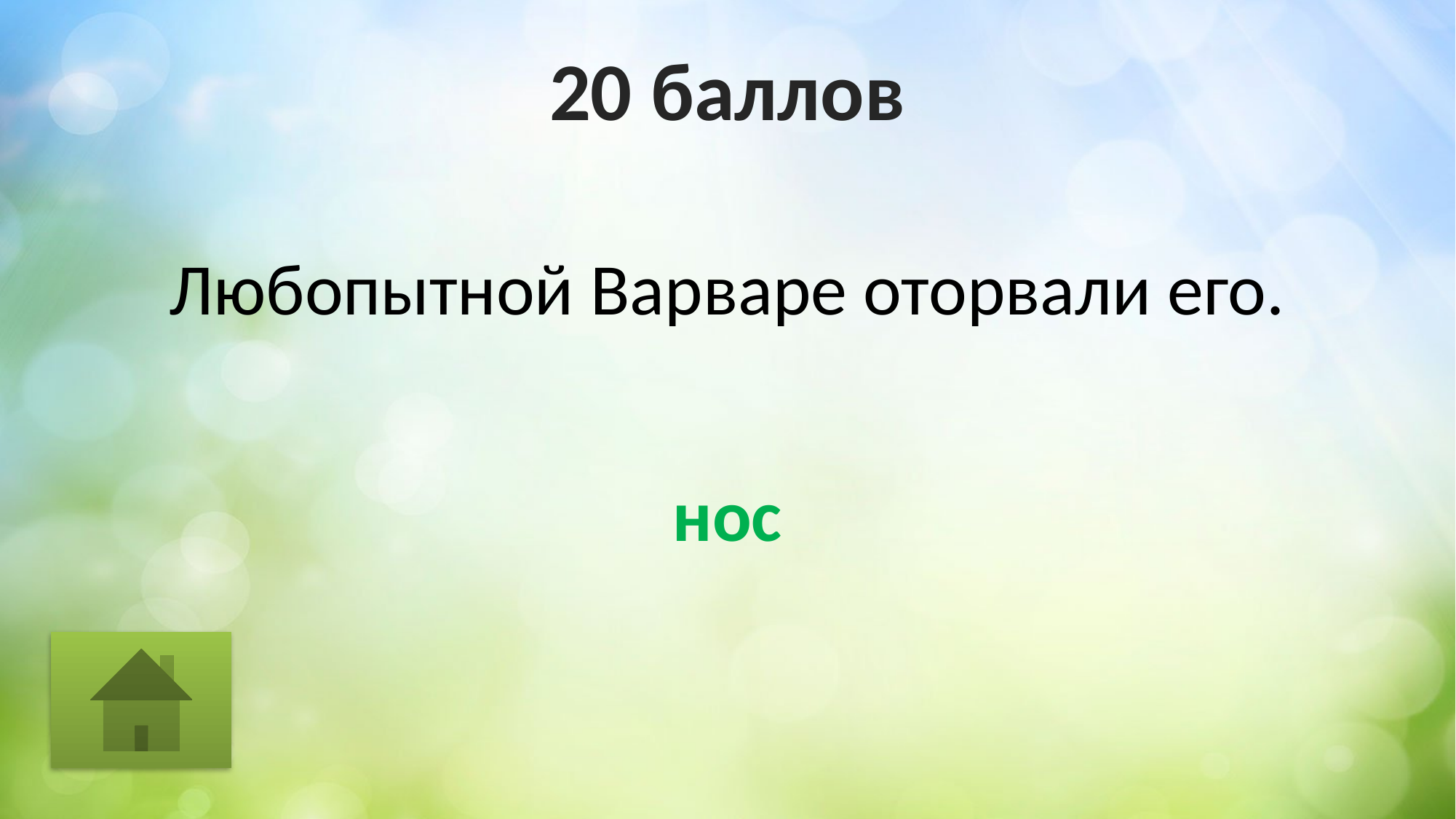

# 20 баллов
Любопытной Варваре оторвали его.
нос